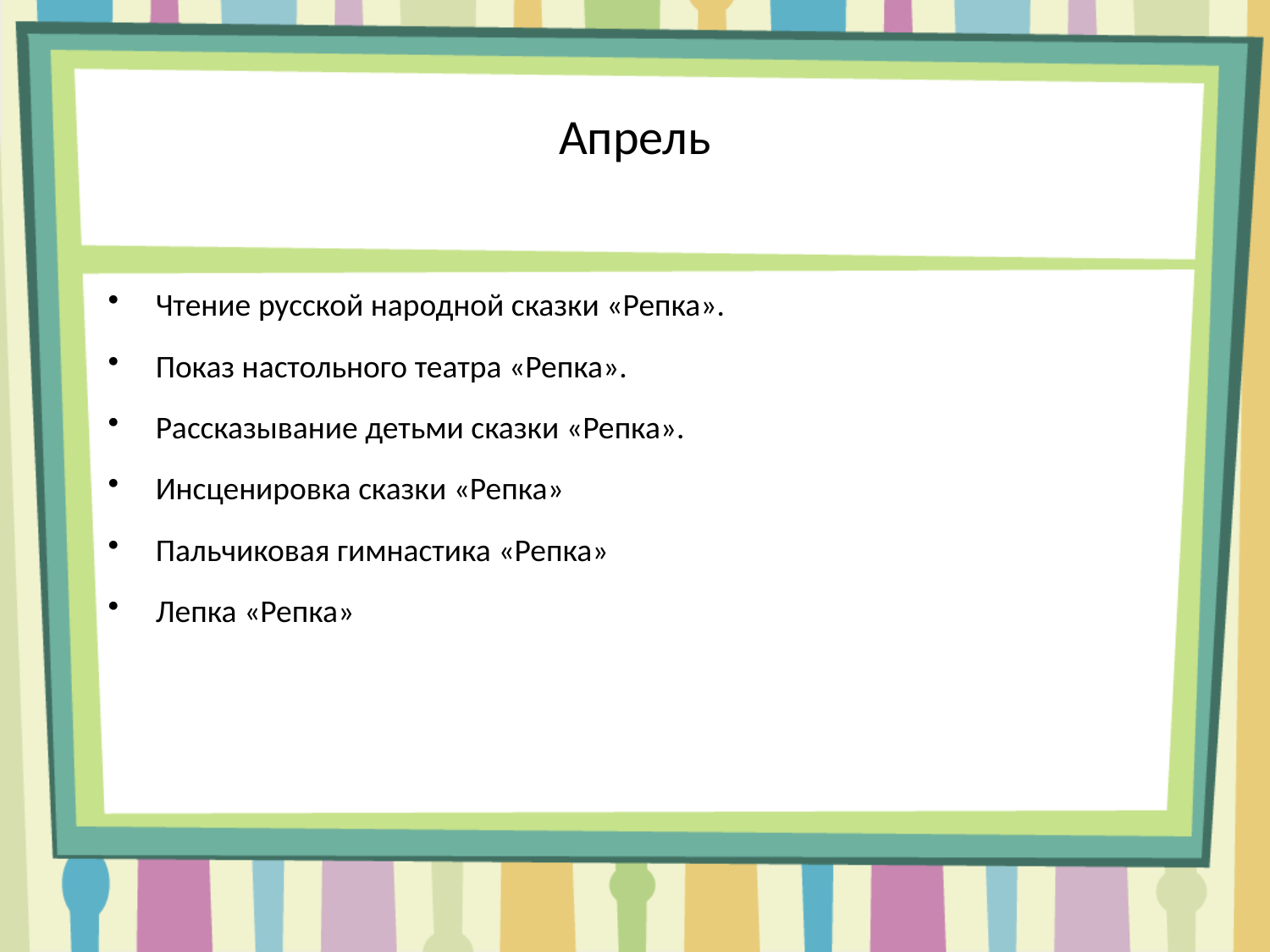

# Апрель

Чтение русской народной сказки «Репка».
Показ настольного театра «Репка».
Рассказывание детьми сказки «Репка».
Инсценировка сказки «Репка»
Пальчиковая гимнастика «Репка»
Лепка «Репка»